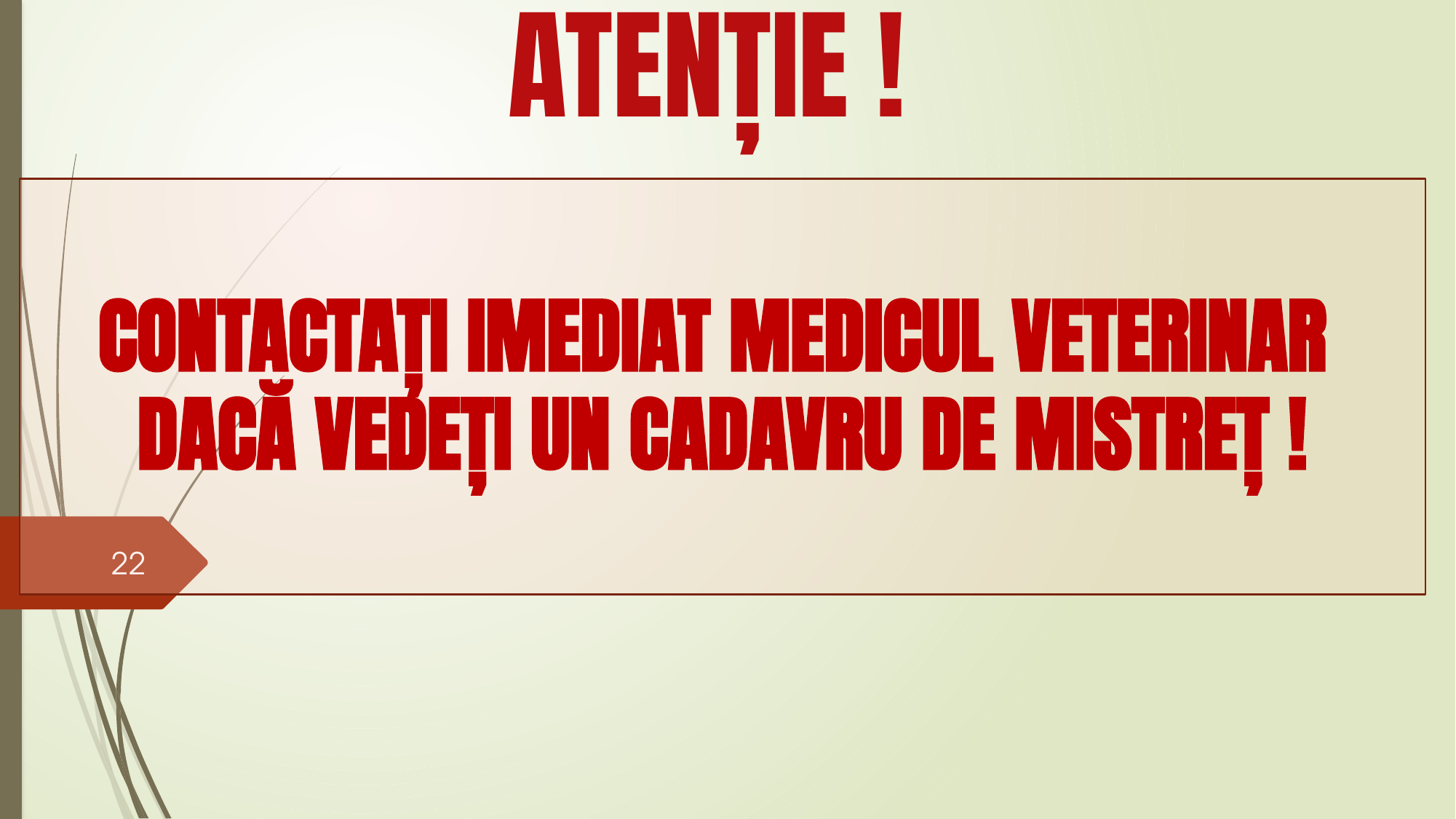

ATENȚIE !
CONTACTAȚI IMEDIAT MEDICUL VETERINAR
DACĂ VEDEȚI UN CADAVRU DE MISTREȚ !
22